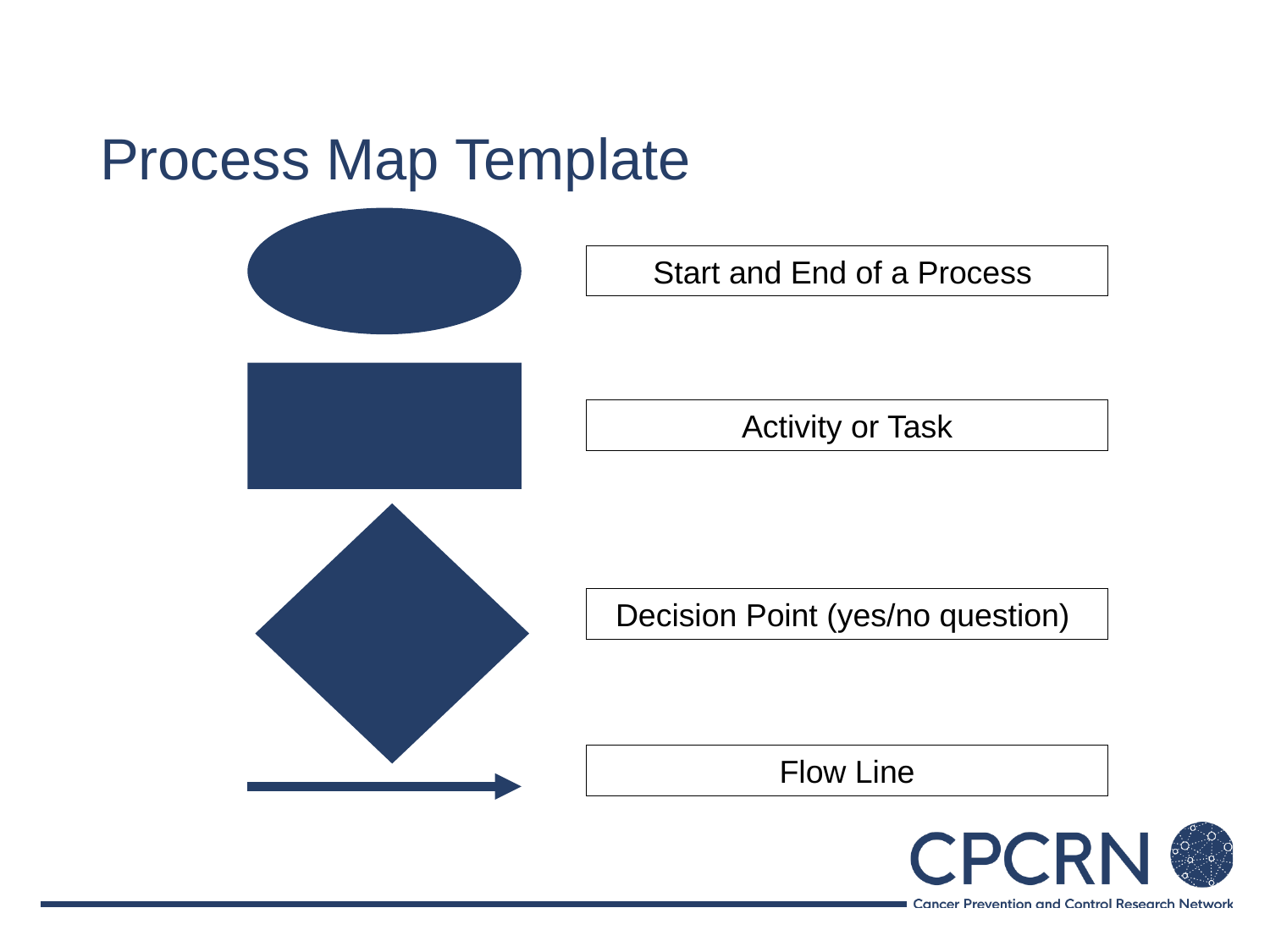

# Process Map Template

Start and End of a Process

Activity or Task

Decision Point (yes/no question)
Flow Line